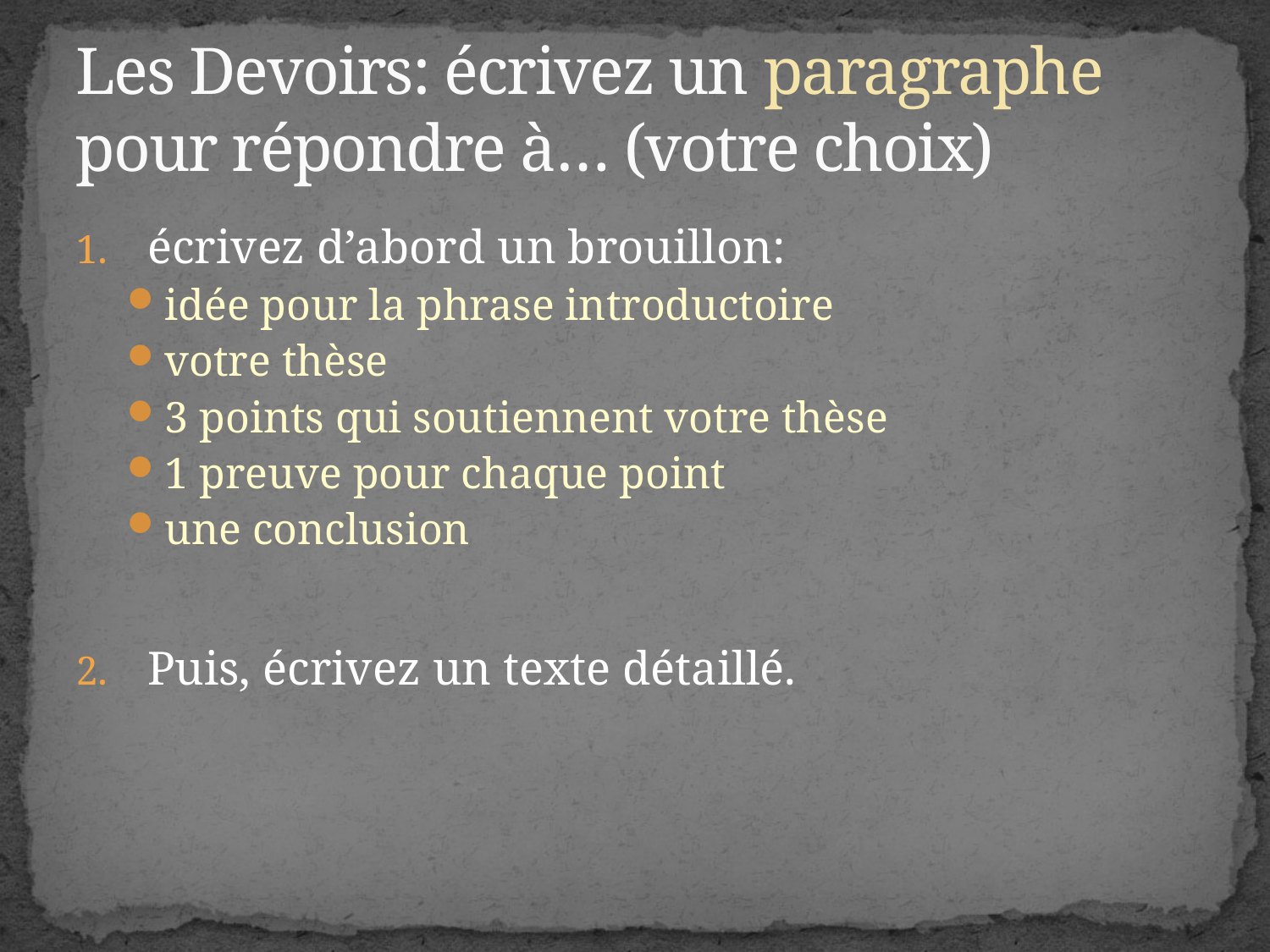

# Les Devoirs: écrivez un paragraphe pour répondre à… (votre choix)
écrivez d’abord un brouillon:
idée pour la phrase introductoire
votre thèse
3 points qui soutiennent votre thèse
1 preuve pour chaque point
une conclusion

Puis, écrivez un texte détaillé.